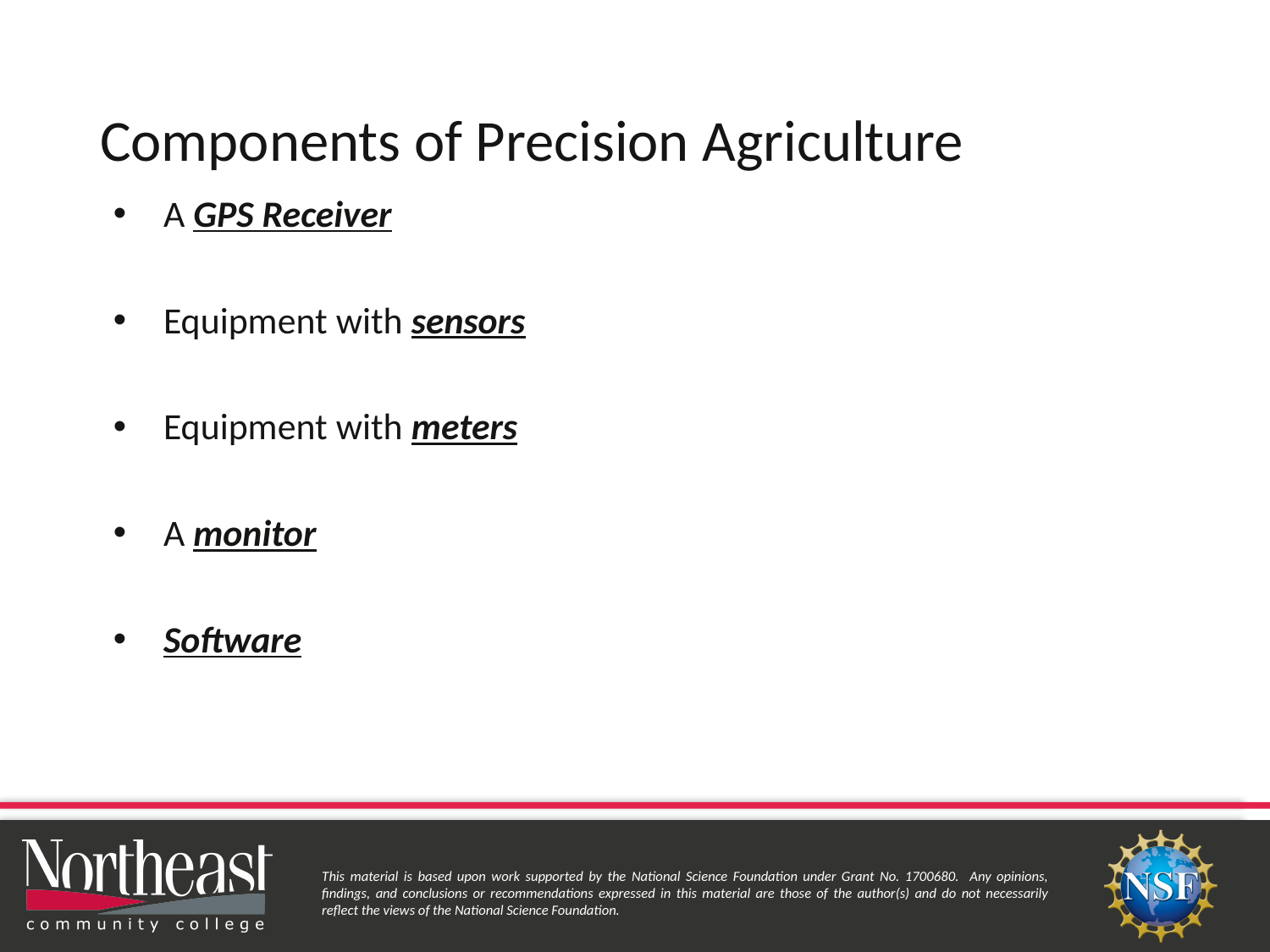

# Components of Precision Agriculture
A GPS Receiver

Equipment with sensors

Equipment with meters

A monitor

Software